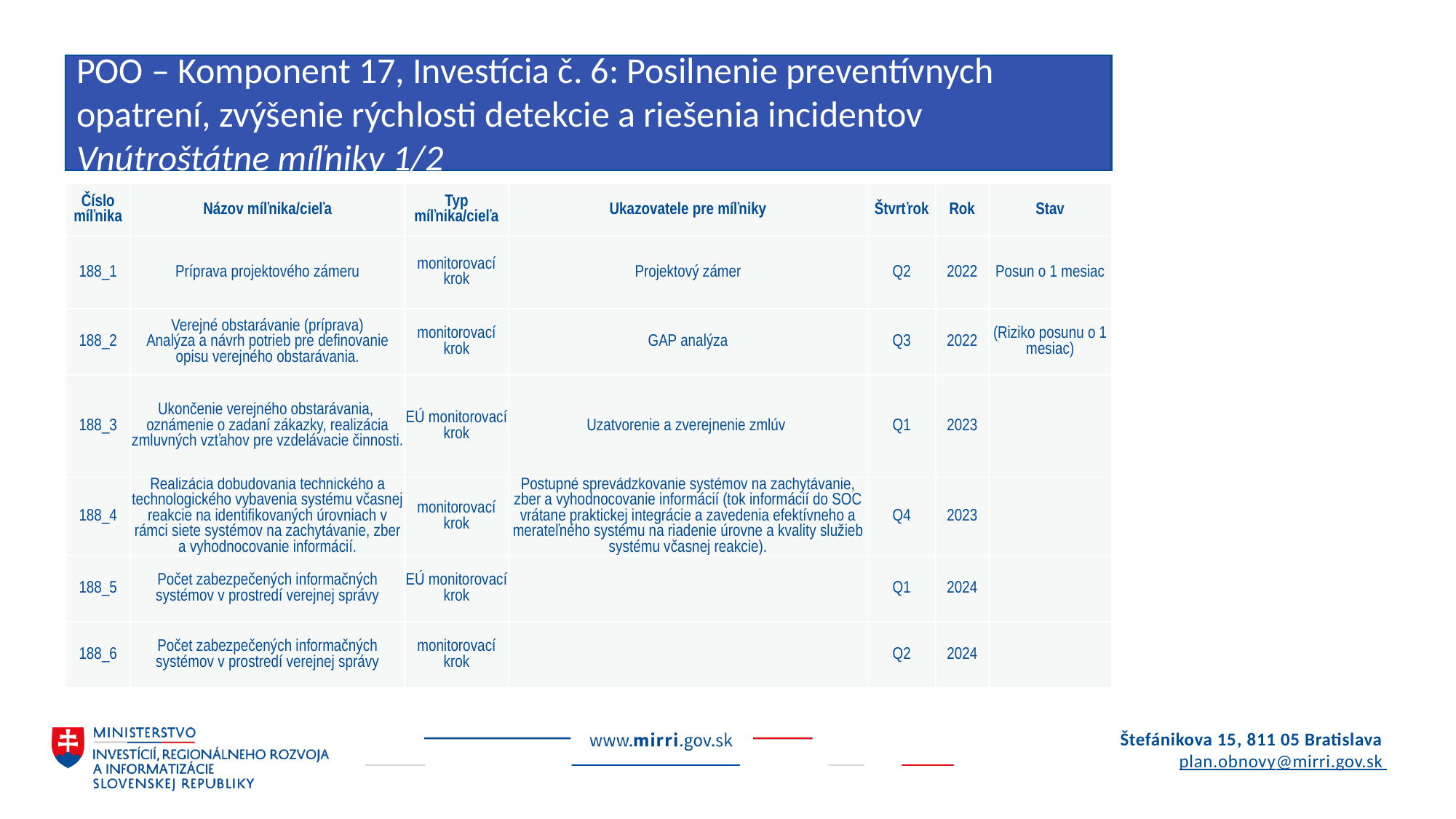

POO – Komponent 17, Investícia č. 6: Posilnenie preventívnych opatrení, zvýšenie rýchlosti detekcie a riešenia incidentov
Vnútroštátne míľniky 1/2
| Číslo míľnika | Názov míľnika/cieľa | Typ míľnika/cieľa | Ukazovatele pre míľniky | Štvrťrok | Rok | Stav |
| --- | --- | --- | --- | --- | --- | --- |
| 188\_1 | Príprava projektového zámeru | monitorovací krok | Projektový zámer | Q2 | 2022 | Posun o 1 mesiac |
| 188\_2 | Verejné obstarávanie (príprava) Analýza a návrh potrieb pre definovanie opisu verejného obstarávania. | monitorovací krok | GAP analýza | Q3 | 2022 | (Riziko posunu o 1 mesiac) |
| 188\_3 | Ukončenie verejného obstarávania, oznámenie o zadaní zákazky, realizácia zmluvných vzťahov pre vzdelávacie činnosti. | EÚ monitorovací krok | Uzatvorenie a zverejnenie zmlúv | Q1 | 2023 |  |
| 188\_4 | Realizácia dobudovania technického a technologického vybavenia systému včasnej reakcie na identifikovaných úrovniach v rámci siete systémov na zachytávanie, zber a vyhodnocovanie informácií. | monitorovací krok | Postupné sprevádzkovanie systémov na zachytávanie, zber a vyhodnocovanie informácií (tok informácií do SOC vrátane praktickej integrácie a zavedenia efektívneho a merateľného systému na riadenie úrovne a kvality služieb systému včasnej reakcie). | Q4 | 2023 |  |
| 188\_5 | Počet zabezpečených informačných systémov v prostredí verejnej správy | EÚ monitorovací krok |  | Q1 | 2024 |  |
| 188\_6 | Počet zabezpečených informačných systémov v prostredí verejnej správy | monitorovací krok |  | Q2 | 2024 |  |